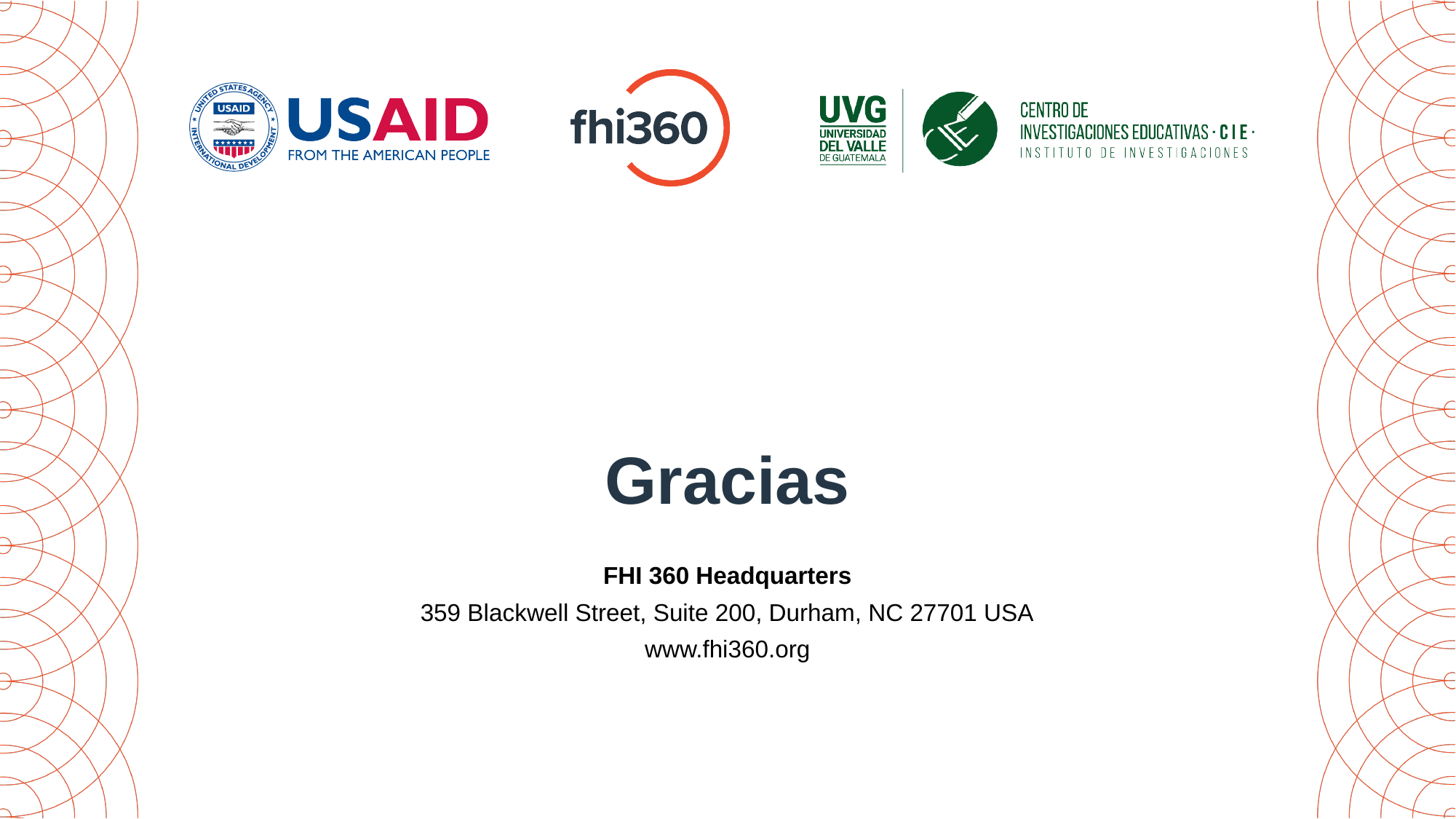

# Gracias
FHI 360 Headquarters
359 Blackwell Street, Suite 200, Durham, NC 27701 USA
www.fhi360.org